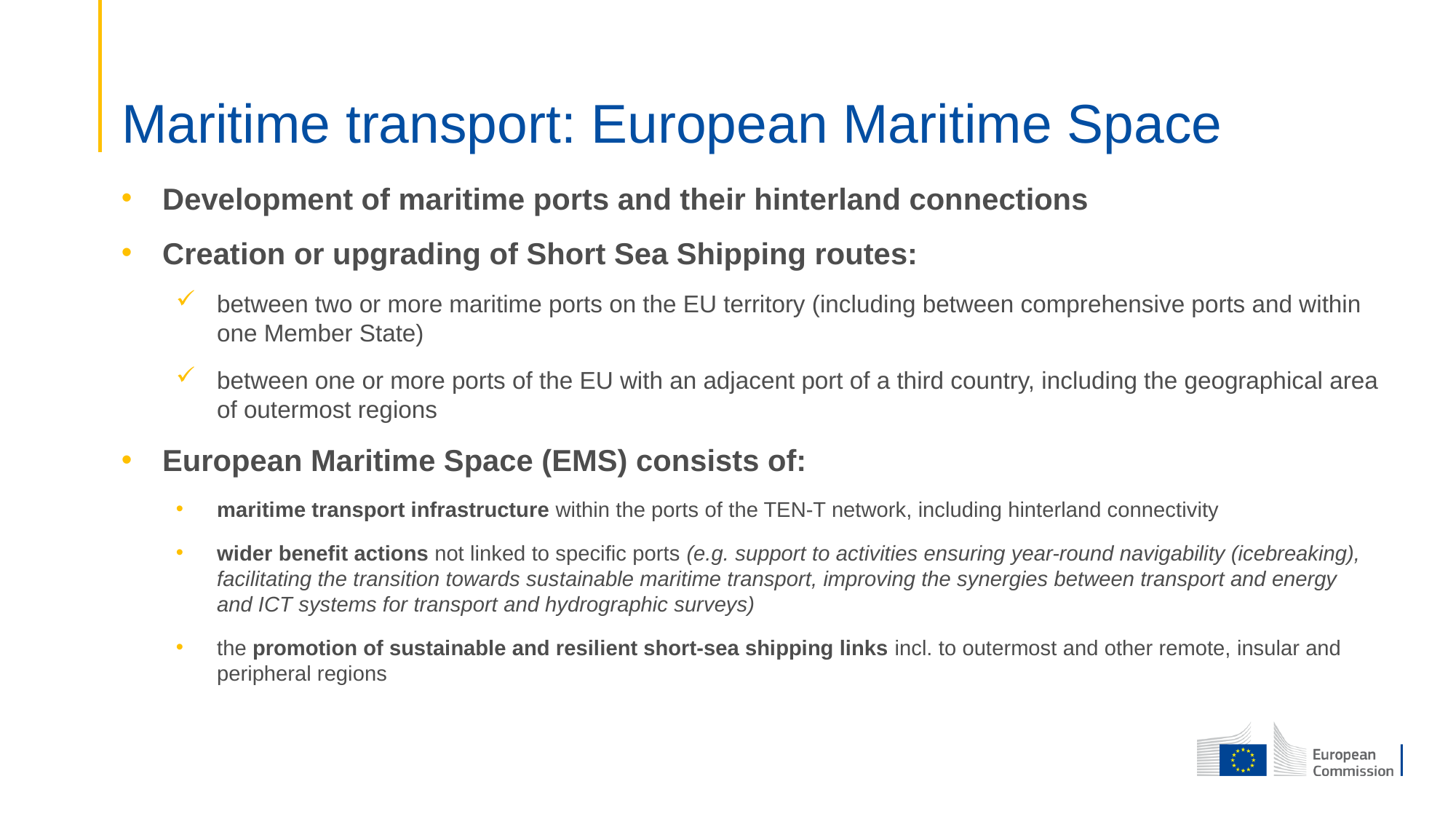

# Maritime transport: European Maritime Space
Development of maritime ports and their hinterland connections
Creation or upgrading of Short Sea Shipping routes:
between two or more maritime ports on the EU territory (including between comprehensive ports and within one Member State)
between one or more ports of the EU with an adjacent port of a third country, including the geographical area of outermost regions
European Maritime Space (EMS) consists of:
maritime transport infrastructure within the ports of the TEN-T network, including hinterland connectivity
wider benefit actions not linked to specific ports (e.g. support to activities ensuring year-round navigability (icebreaking), facilitating the transition towards sustainable maritime transport, improving the synergies between transport and energy and ICT systems for transport and hydrographic surveys)
the promotion of sustainable and resilient short-sea shipping links incl. to outermost and other remote, insular and peripheral regions